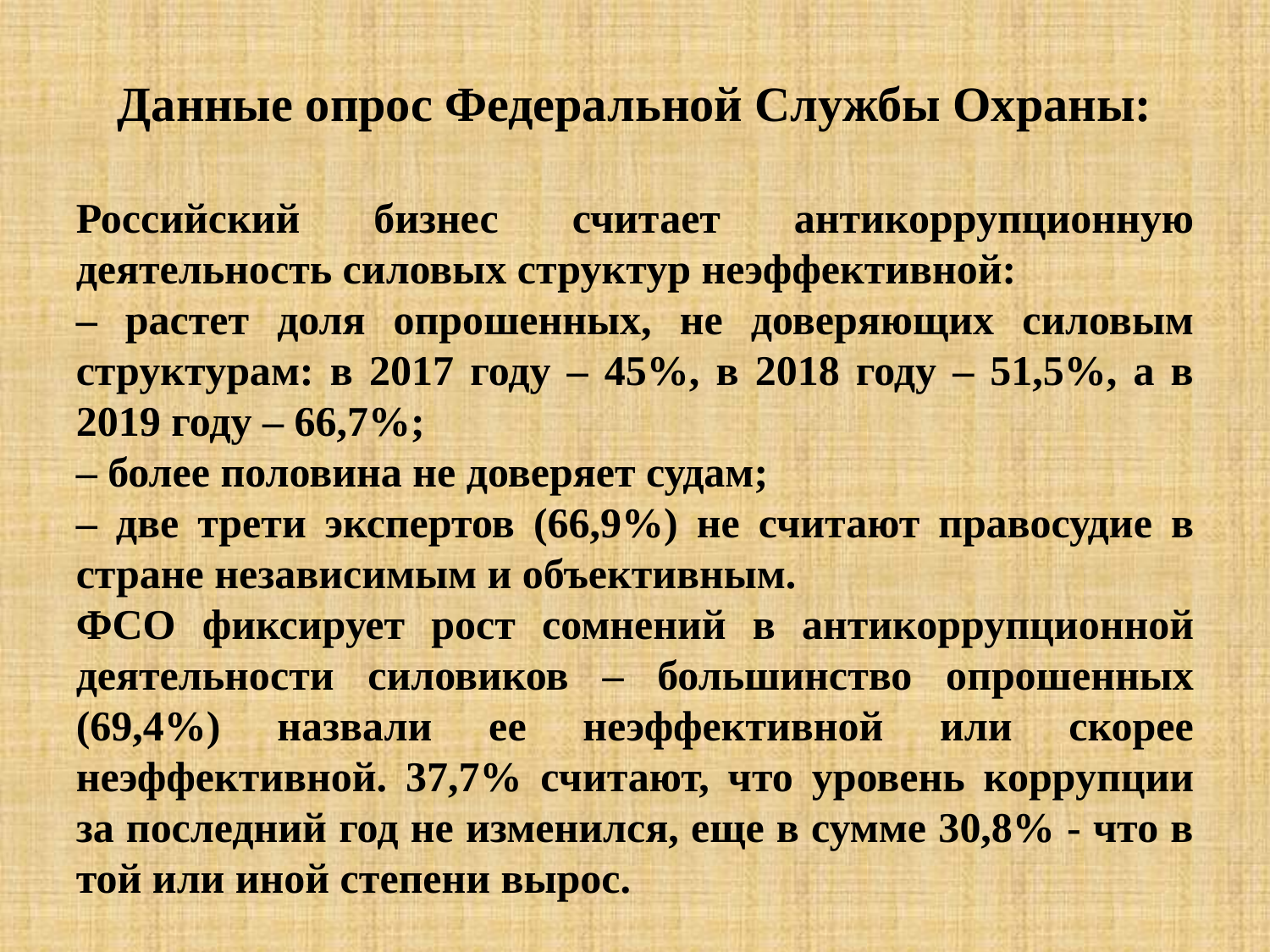

Данные опрос Федеральной Службы Охраны:

Российский бизнес считает антикоррупционную деятельность силовых структур неэффективной:
– растет доля опрошенных, не доверяющих силовым структурам: в 2017 году – 45%, в 2018 году – 51,5%, а в 2019 году – 66,7%;
– более половина не доверяет судам;
– две трети экспертов (66,9%) не считают правосудие в стране независимым и объективным.
ФСО фиксирует рост сомнений в антикоррупционной деятельности силовиков – большинство опрошенных (69,4%) назвали ее неэффективной или скорее неэффективной. 37,7% считают, что уровень коррупции за последний год не изменился, еще в сумме 30,8% - что в той или иной степени вырос.